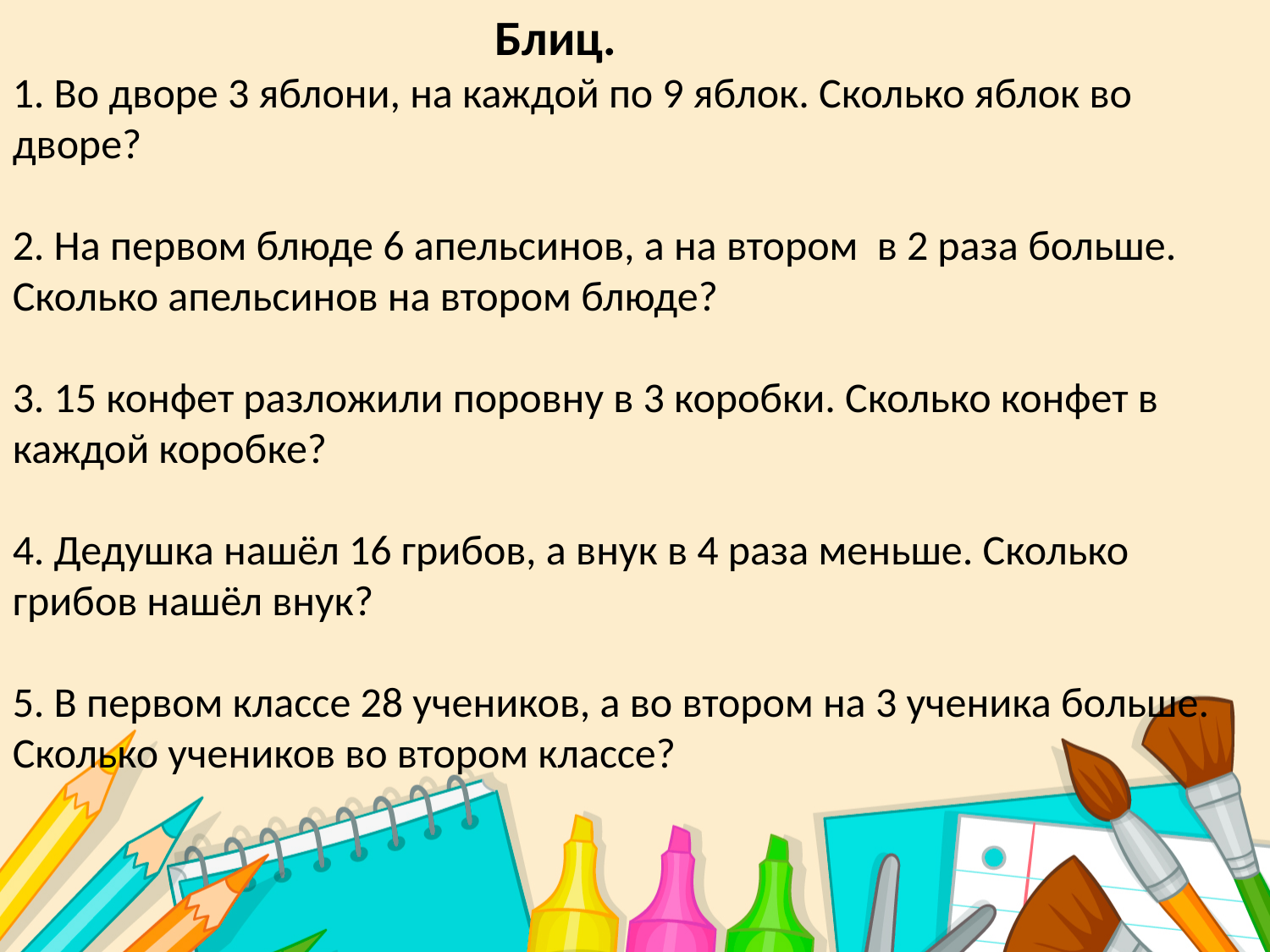

Блиц.
1. Во дворе 3 яблони, на каждой по 9 яблок. Сколько яблок во дворе?

2. На первом блюде 6 апельсинов, а на втором  в 2 раза больше. Сколько апельсинов на втором блюде?

3. 15 конфет разложили поровну в 3 коробки. Сколько конфет в каждой коробке?

4. Дедушка нашёл 16 грибов, а внук в 4 раза меньше. Сколько грибов нашёл внук?

5. В первом классе 28 учеников, а во втором на 3 ученика больше. Сколько учеников во втором классе?